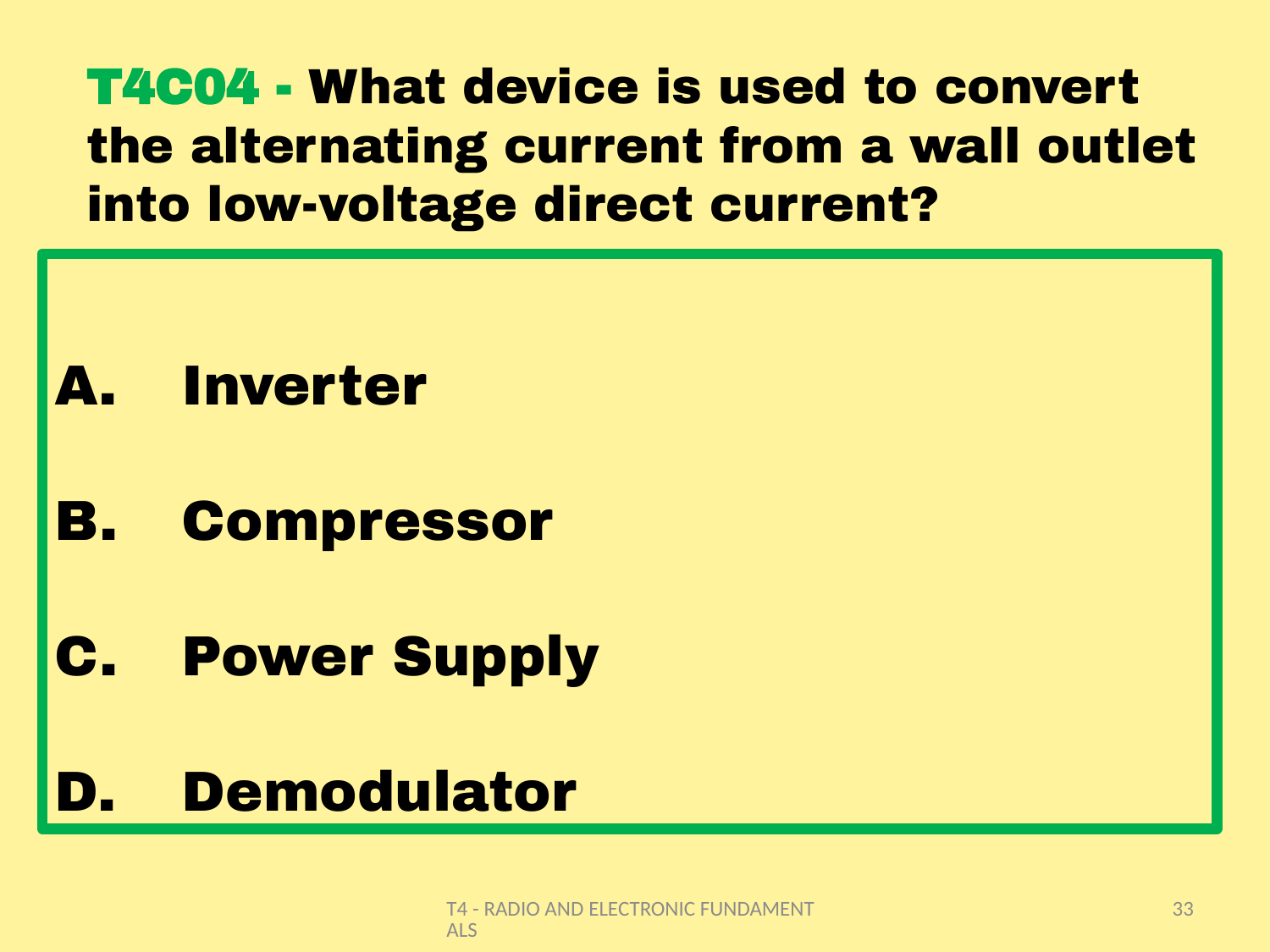

# T4C04 - What device is used to convert the alternating current from a wall outlet into low-voltage direct current?

Inverter
Compressor
Power Supply
Demodulator
T4 - RADIO AND ELECTRONIC FUNDAMENTALS
33